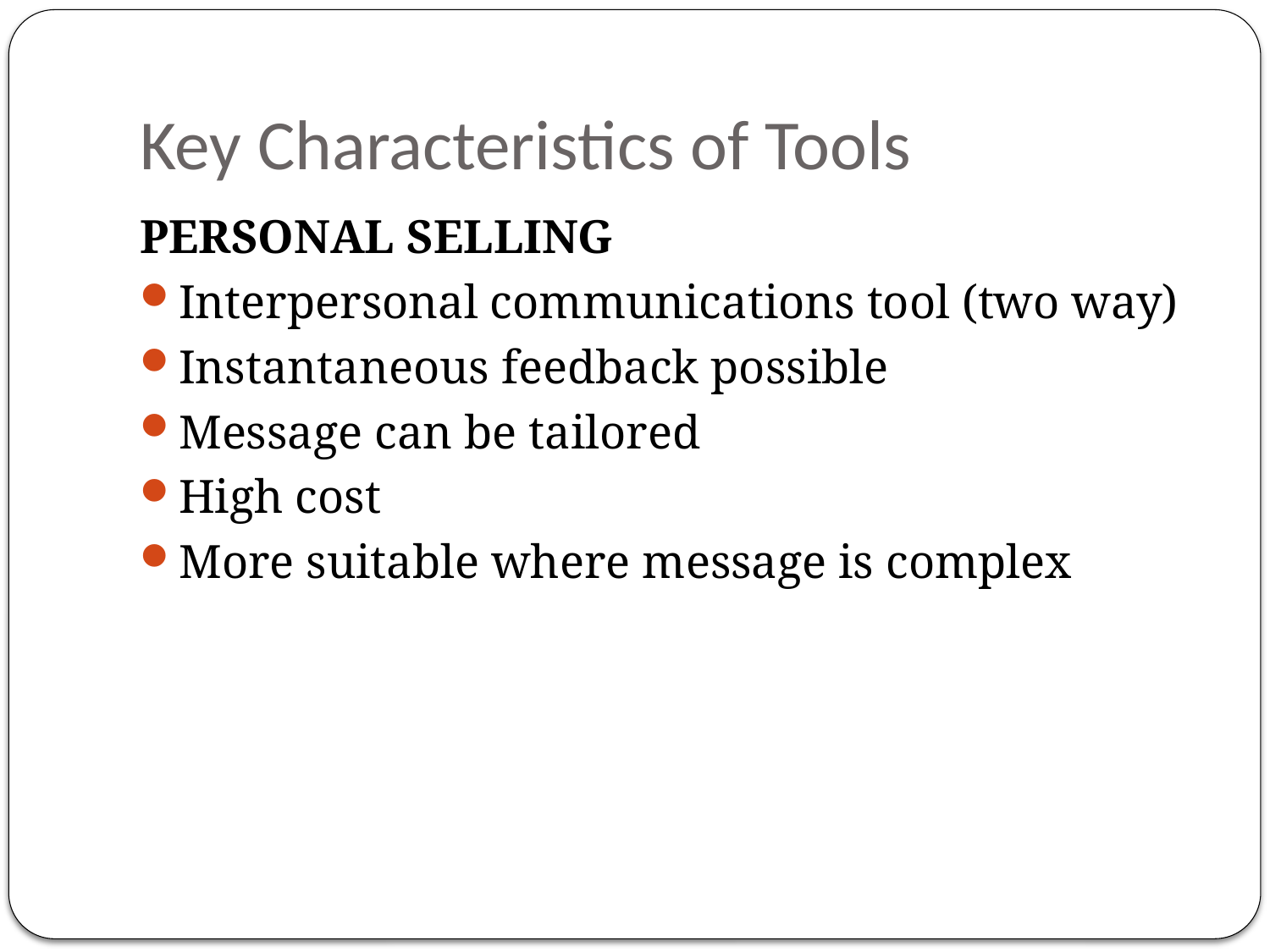

# Key Characteristics of Tools
PERSONAL SELLING
Interpersonal communications tool (two way)
Instantaneous feedback possible
Message can be tailored
High cost
More suitable where message is complex